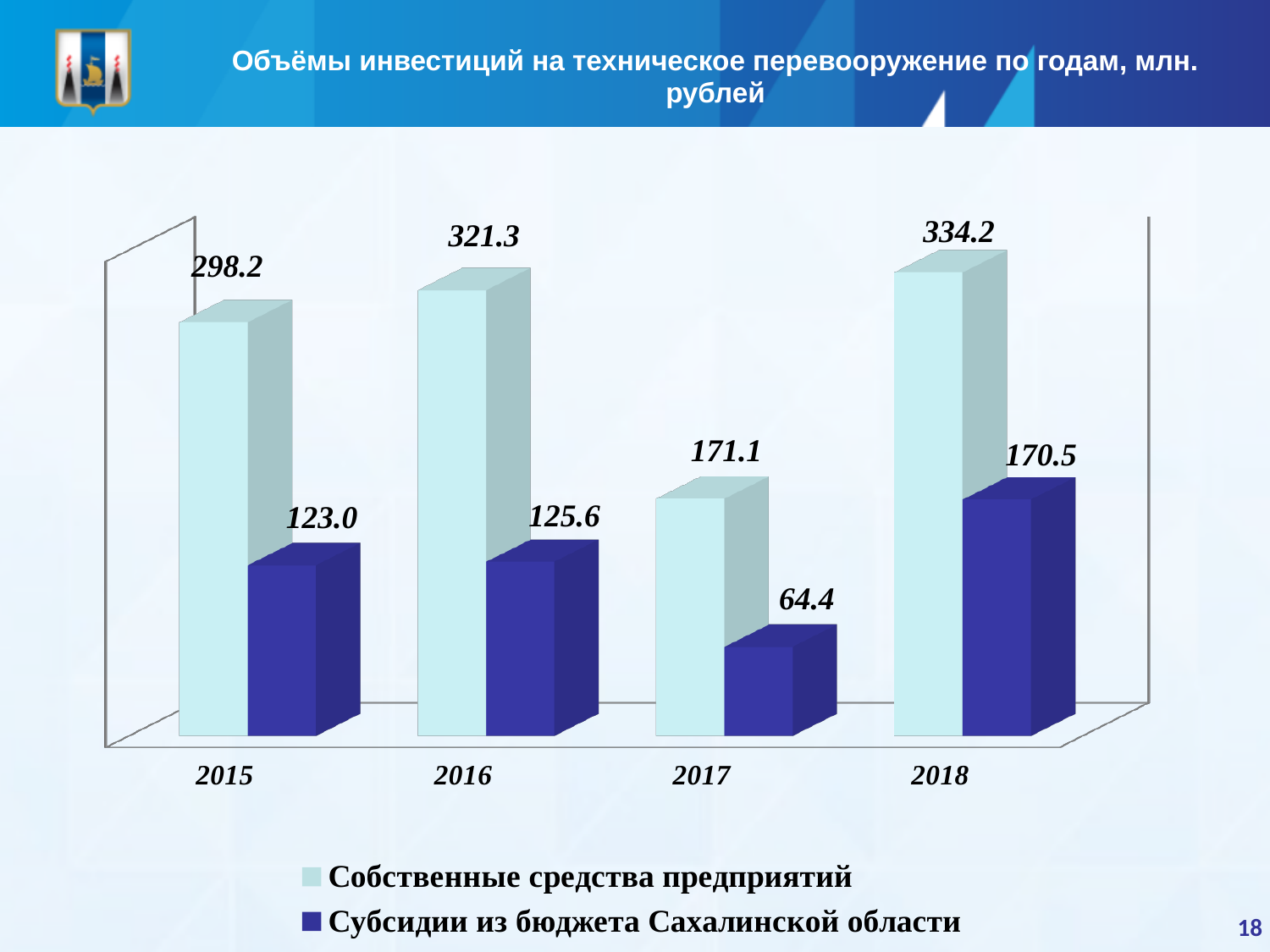

Объёмы инвестиций на техническое перевооружение по годам, млн. рублей

[unsupported chart]

18